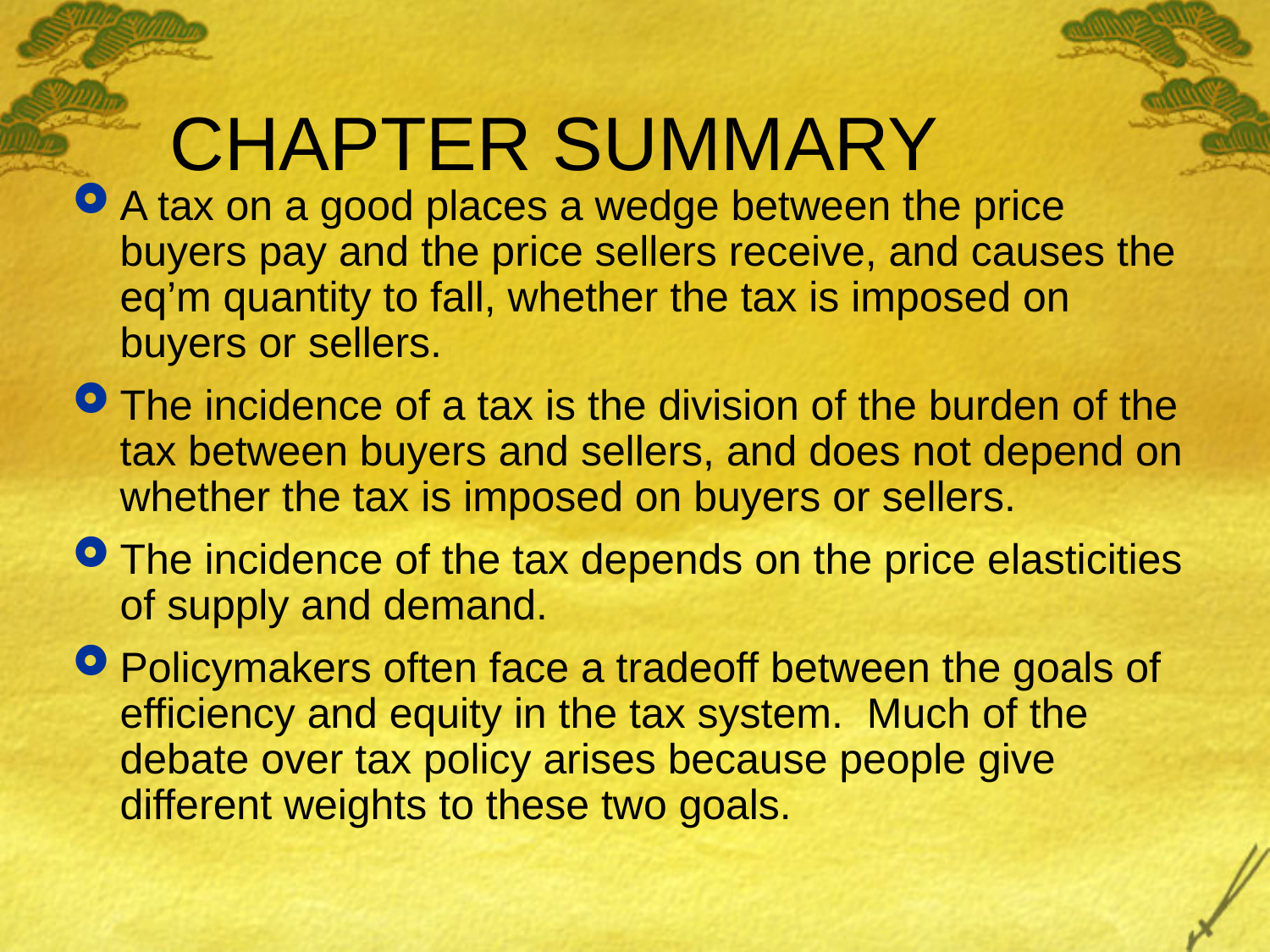

# CHAPTER SUMMARY
A tax on a good places a wedge between the price buyers pay and the price sellers receive, and causes the eq’m quantity to fall, whether the tax is imposed on buyers or sellers.
The incidence of a tax is the division of the burden of the tax between buyers and sellers, and does not depend on whether the tax is imposed on buyers or sellers.
The incidence of the tax depends on the price elasticities of supply and demand.
Policymakers often face a tradeoff between the goals of efficiency and equity in the tax system.  Much of the debate over tax policy arises because people give different weights to these two goals.